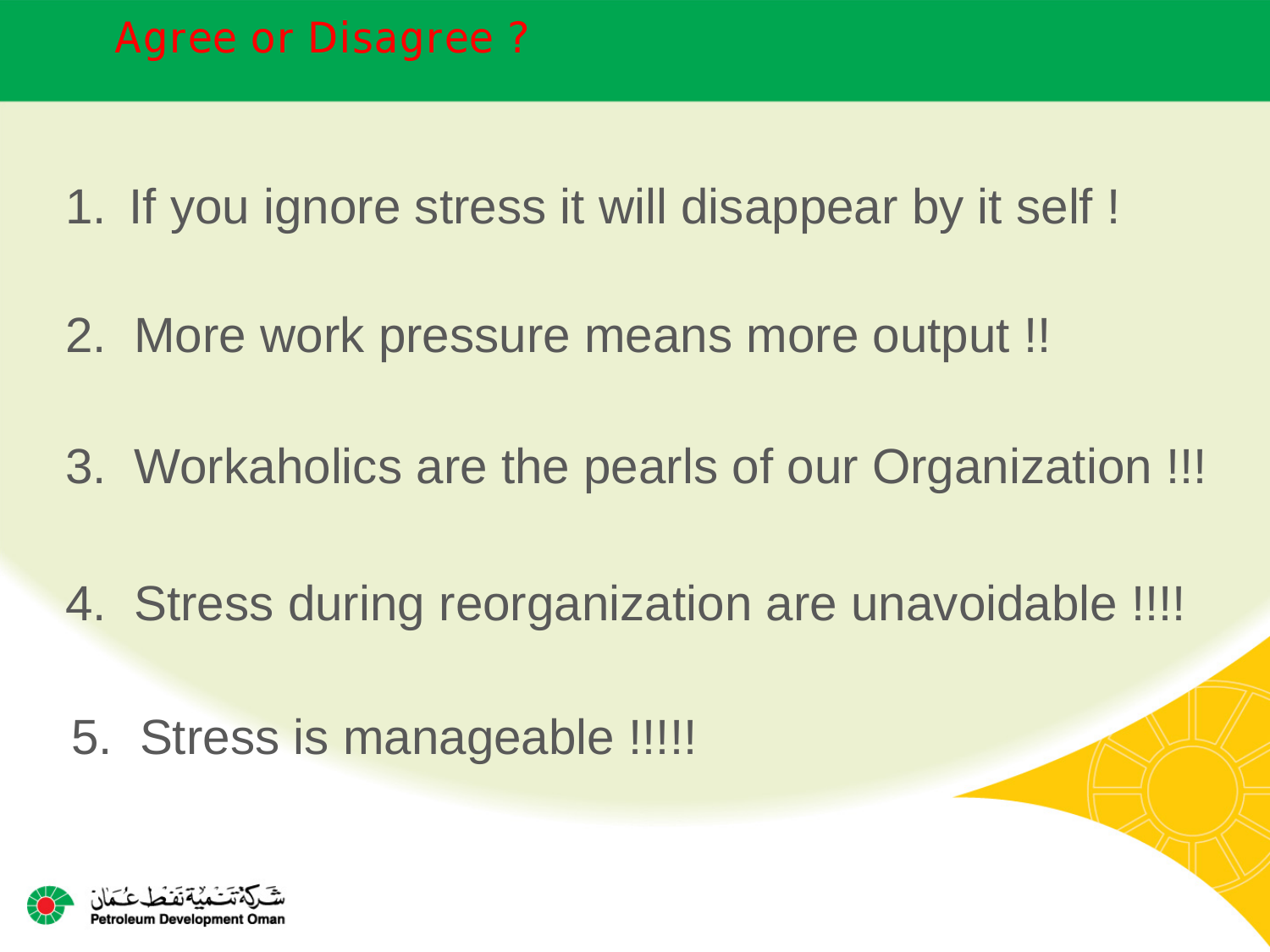

# Agree or Disagree ?
If you ignore stress it will disappear by it self !
2.  More work pressure means more output !!
3.  Workaholics are the pearls of our Organization !!!
4.  Stress during reorganization are unavoidable !!!!
5.  Stress is manageable !!!!!